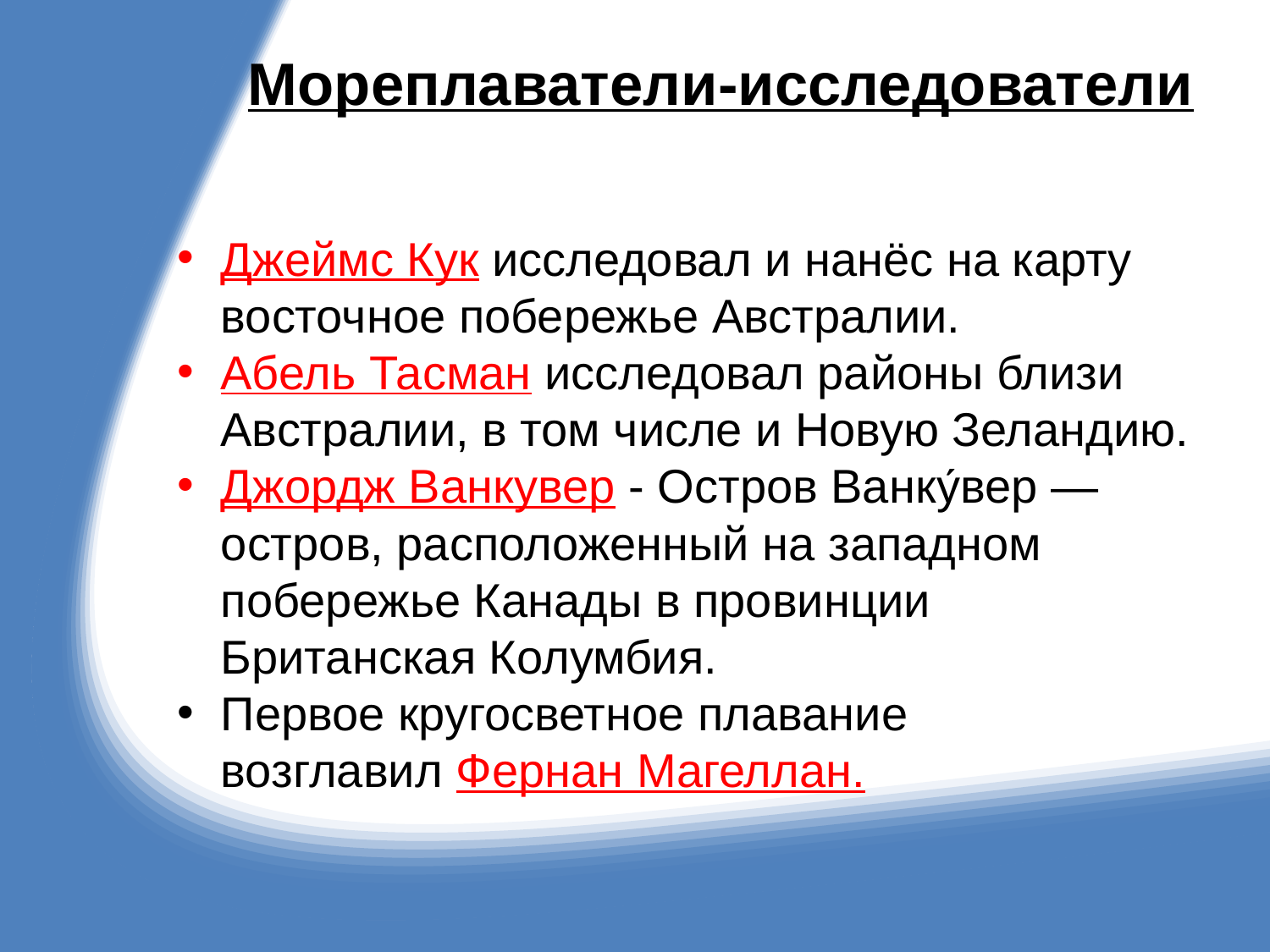

# Мореплаватели-исследователи
Джеймс Кук исследовал и нанёс на карту восточное побережье Австралии.
Абель Тасман исследовал районы близи Австралии, в том числе и Новую Зеландию.
Джордж Ванкувер - Остров Ванку́вер — остров, расположенный на западном побережье Канады в провинции Британская Колумбия.
Первое кругосветное плавание возглавил Фернан Магеллан.